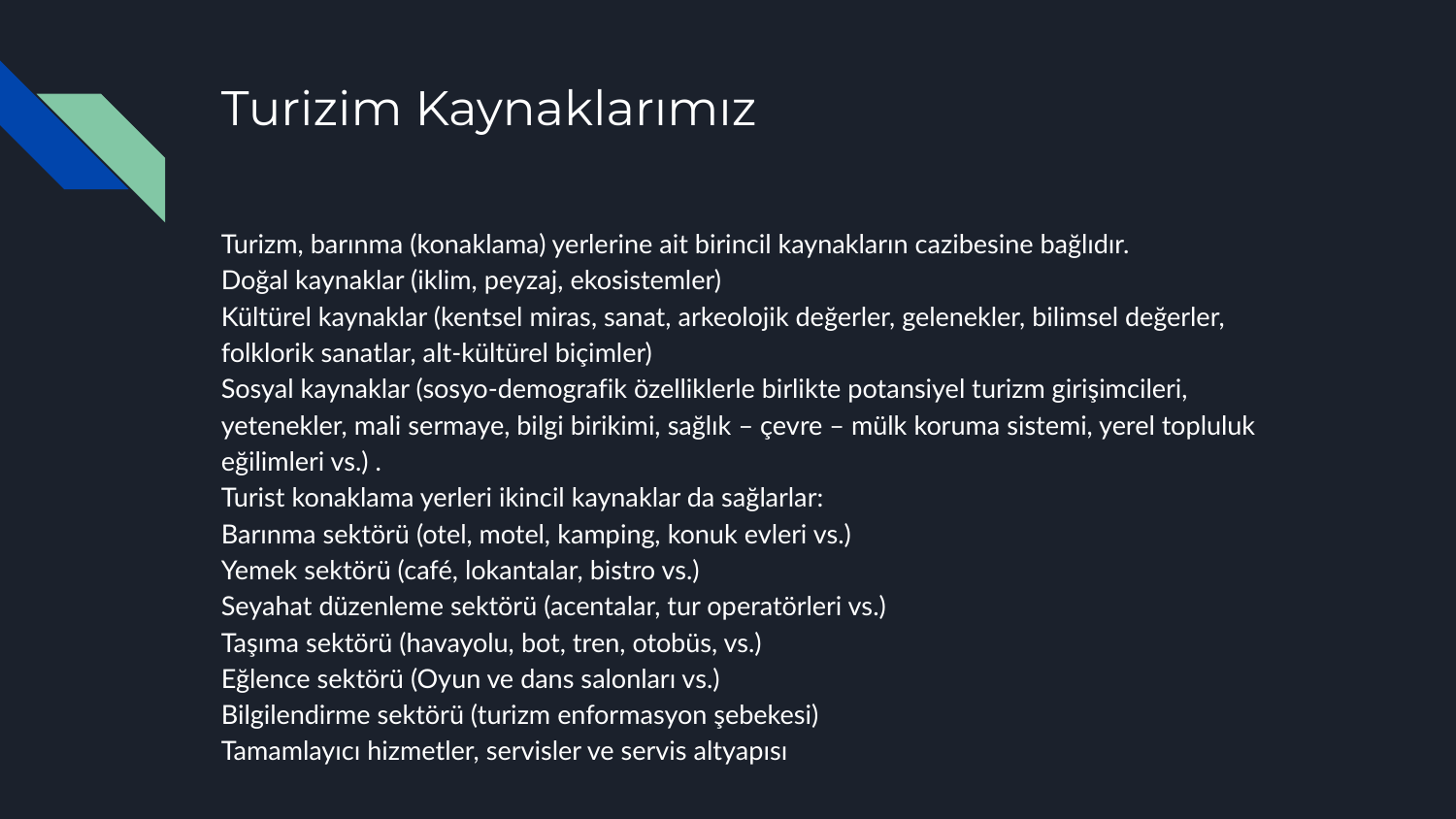

# Turizim Kaynaklarımız
Turizm, barınma (konaklama) yerlerine ait birincil kaynakların cazibesine bağlıdır.
Doğal kaynaklar (iklim, peyzaj, ekosistemler)
Kültürel kaynaklar (kentsel miras, sanat, arkeolojik değerler, gelenekler, bilimsel değerler, folklorik sanatlar, alt-kültürel biçimler)
Sosyal kaynaklar (sosyo-demografik özelliklerle birlikte potansiyel turizm girişimcileri, yetenekler, mali sermaye, bilgi birikimi, sağlık – çevre – mülk koruma sistemi, yerel topluluk eğilimleri vs.) .
Turist konaklama yerleri ikincil kaynaklar da sağlarlar:
Barınma sektörü (otel, motel, kamping, konuk evleri vs.)
Yemek sektörü (café, lokantalar, bistro vs.)
Seyahat düzenleme sektörü (acentalar, tur operatörleri vs.)
Taşıma sektörü (havayolu, bot, tren, otobüs, vs.)
Eğlence sektörü (Oyun ve dans salonları vs.)
Bilgilendirme sektörü (turizm enformasyon şebekesi)
Tamamlayıcı hizmetler, servisler ve servis altyapısı